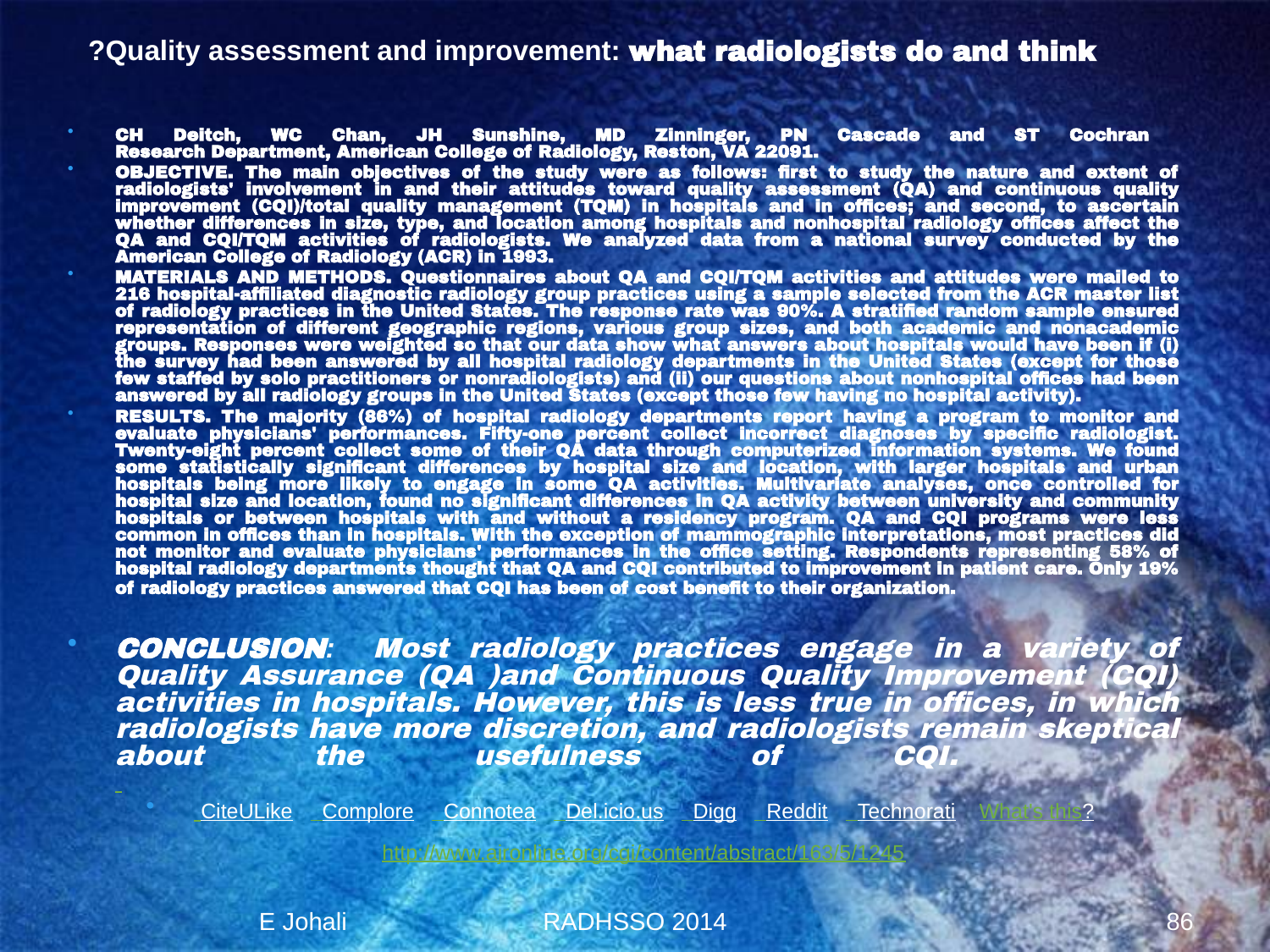

Quality assessment and improvement: what radiologists do and think?

CH Deitch, WC Chan, JH Sunshine, MD Zinninger, PN Cascade and ST Cochran
Research Department, American College of Radiology, Reston, VA 22091.
OBJECTIVE. The main objectives of the study were as follows: first to study the nature and extent of radiologists' involvement in and their attitudes toward quality assessment (QA) and continuous quality improvement (CQI)/total quality management (TQM) in hospitals and in offices; and second, to ascertain whether differences in size, type, and location among hospitals and nonhospital radiology offices affect the QA and CQI/TQM activities of radiologists. We analyzed data from a national survey conducted by the American College of Radiology (ACR) in 1993.
MATERIALS AND METHODS. Questionnaires about QA and CQI/TQM activities and attitudes were mailed to 216 hospital-affiliated diagnostic radiology group practices using a sample selected from the ACR master list of radiology practices in the United States. The response rate was 90%. A stratified random sample ensured representation of different geographic regions, various group sizes, and both academic and nonacademic groups. Responses were weighted so that our data show what answers about hospitals would have been if (i) the survey had been answered by all hospital radiology departments in the United States (except for those few staffed by solo practitioners or nonradiologists) and (ii) our questions about nonhospital offices had been answered by all radiology groups in the United States (except those few having no hospital activity).
RESULTS. The majority (86%) of hospital radiology departments report having a program to monitor and evaluate physicians' performances. Fifty-one percent collect incorrect diagnoses by specific radiologist. Twenty-eight percent collect some of their QA data through computerized information systems. We found some statistically significant differences by hospital size and location, with larger hospitals and urban hospitals being more likely to engage in some QA activities. Multivariate analyses, once controlled for hospital size and location, found no significant differences in QA activity between university and community hospitals or between hospitals with and without a residency program. QA and CQI programs were less common in offices than in hospitals. With the exception of mammographic interpretations, most practices did not monitor and evaluate physicians' performances in the office setting. Respondents representing 58% of hospital radiology departments thought that QA and CQI contributed to improvement in patient care. Only 19% of radiology practices answered that CQI has been of cost benefit to their organization.

CONCLUSION:  Most radiology practices engage in a variety of Quality Assurance (QA )and Continuous Quality Improvement (CQI) activities in hospitals. However, this is less true in offices, in which radiologists have more discretion, and radiologists remain skeptical about the usefulness of CQI.
 CiteULike     Complore     Connotea     Del.icio.us     Digg     Reddit     Technorati    What's this?
http://www.ajronline.org/cgi/content/abstract/163/5/1245
E Johali
RADHSSO 2014
86